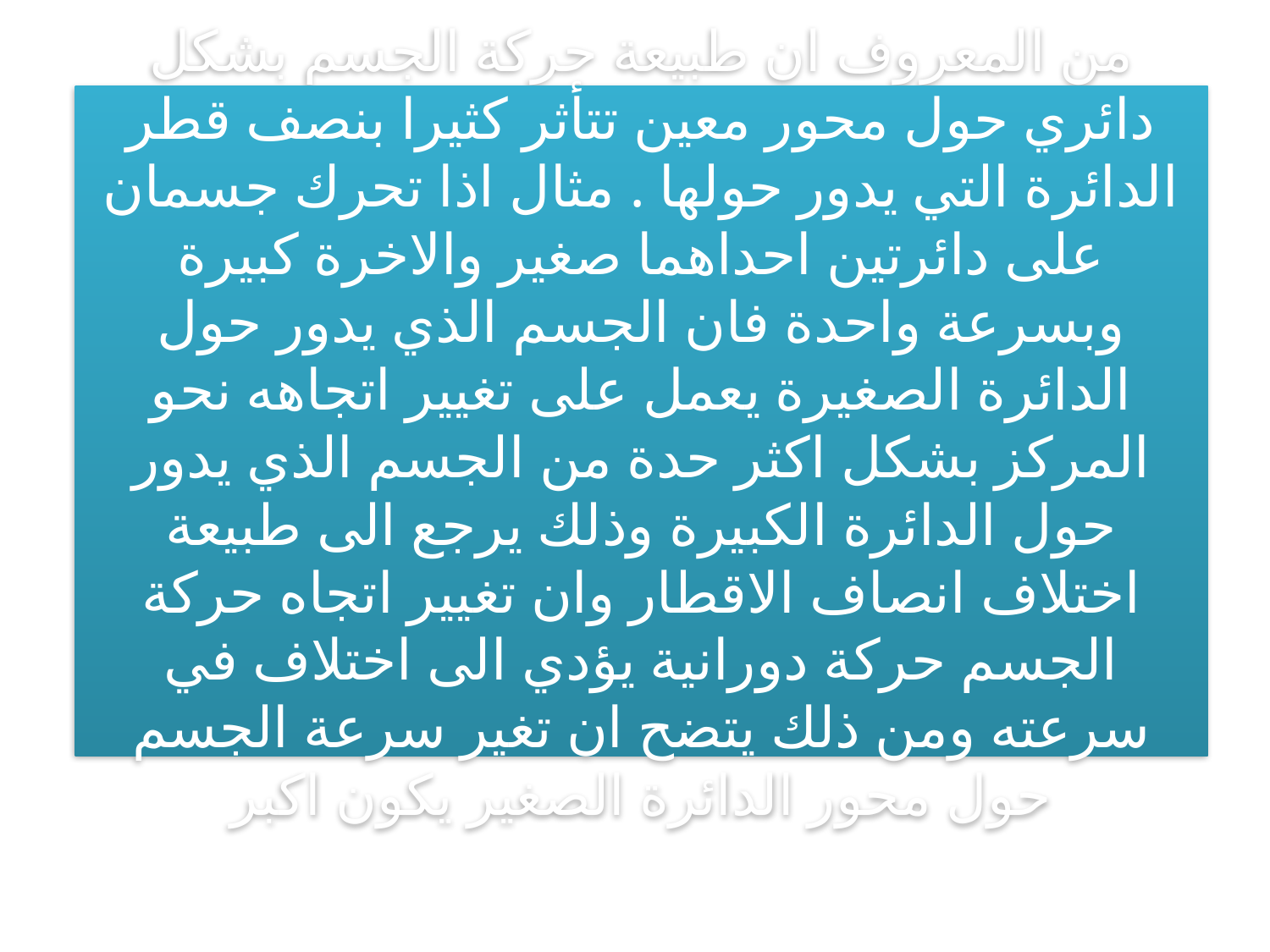

# من المعروف ان طبيعة حركة الجسم بشكل دائري حول محور معين تتأثر كثيرا بنصف قطر الدائرة التي يدور حولها . مثال اذا تحرك جسمان على دائرتين احداهما صغير والاخرة كبيرة وبسرعة واحدة فان الجسم الذي يدور حول الدائرة الصغيرة يعمل على تغيير اتجاهه نحو المركز بشكل اكثر حدة من الجسم الذي يدور حول الدائرة الكبيرة وذلك يرجع الى طبيعة اختلاف انصاف الاقطار وان تغيير اتجاه حركة الجسم حركة دورانية يؤدي الى اختلاف في سرعته ومن ذلك يتضح ان تغير سرعة الجسم حول محور الدائرة الصغير يكون اكبر